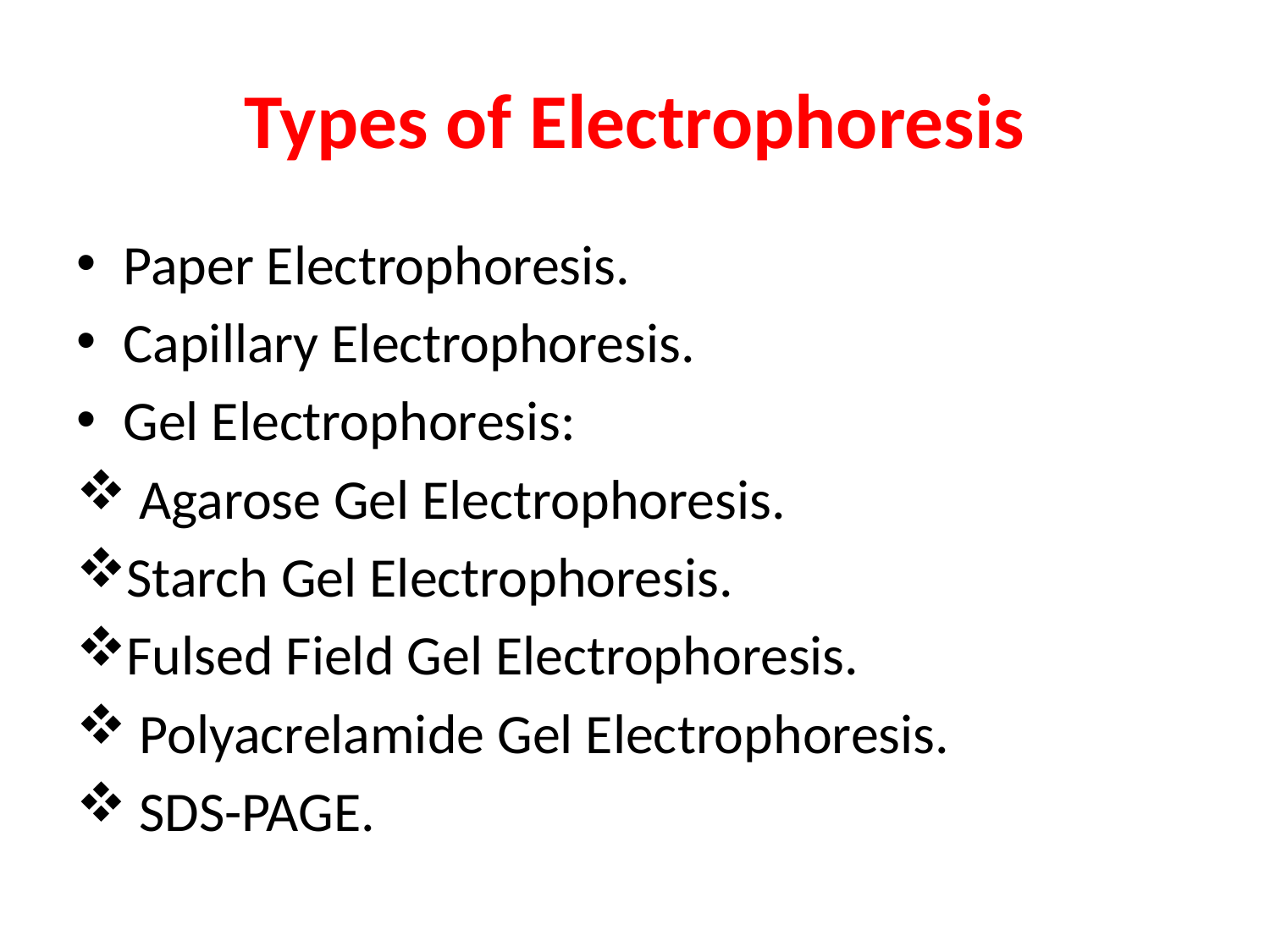

# Types of Electrophoresis
Paper Electrophoresis.
Capillary Electrophoresis.
Gel Electrophoresis:
 Agarose Gel Electrophoresis.
Starch Gel Electrophoresis.
Fulsed Field Gel Electrophoresis.
 Polyacrelamide Gel Electrophoresis.
 SDS-PAGE.